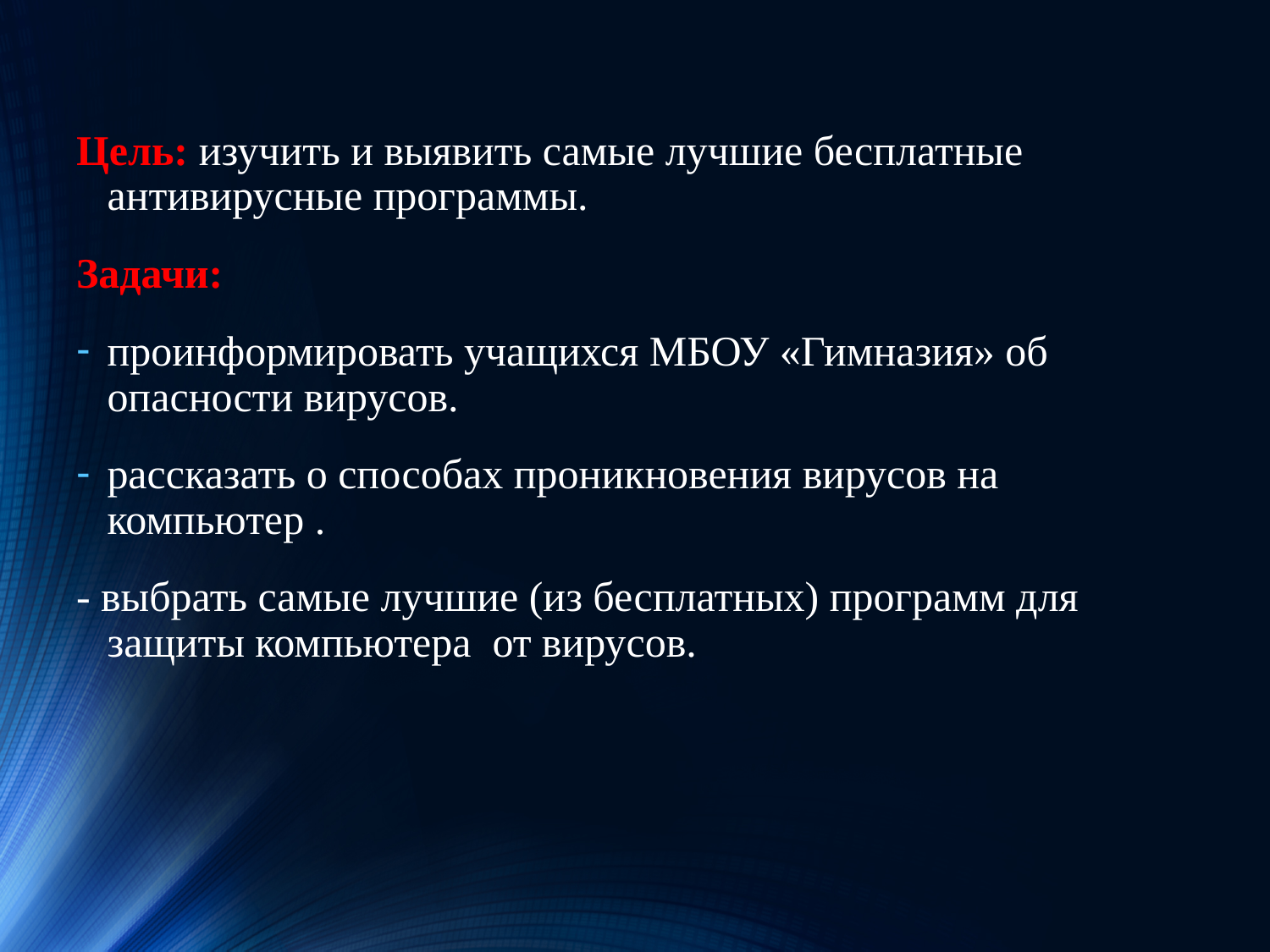

Цель: изучить и выявить самые лучшие бесплатные антивирусные программы.
Задачи:
проинформировать учащихся МБОУ «Гимназия» об опасности вирусов.
рассказать о способах проникновения вирусов на компьютер .
- выбрать самые лучшие (из бесплатных) программ для защиты компьютера  от вирусов.